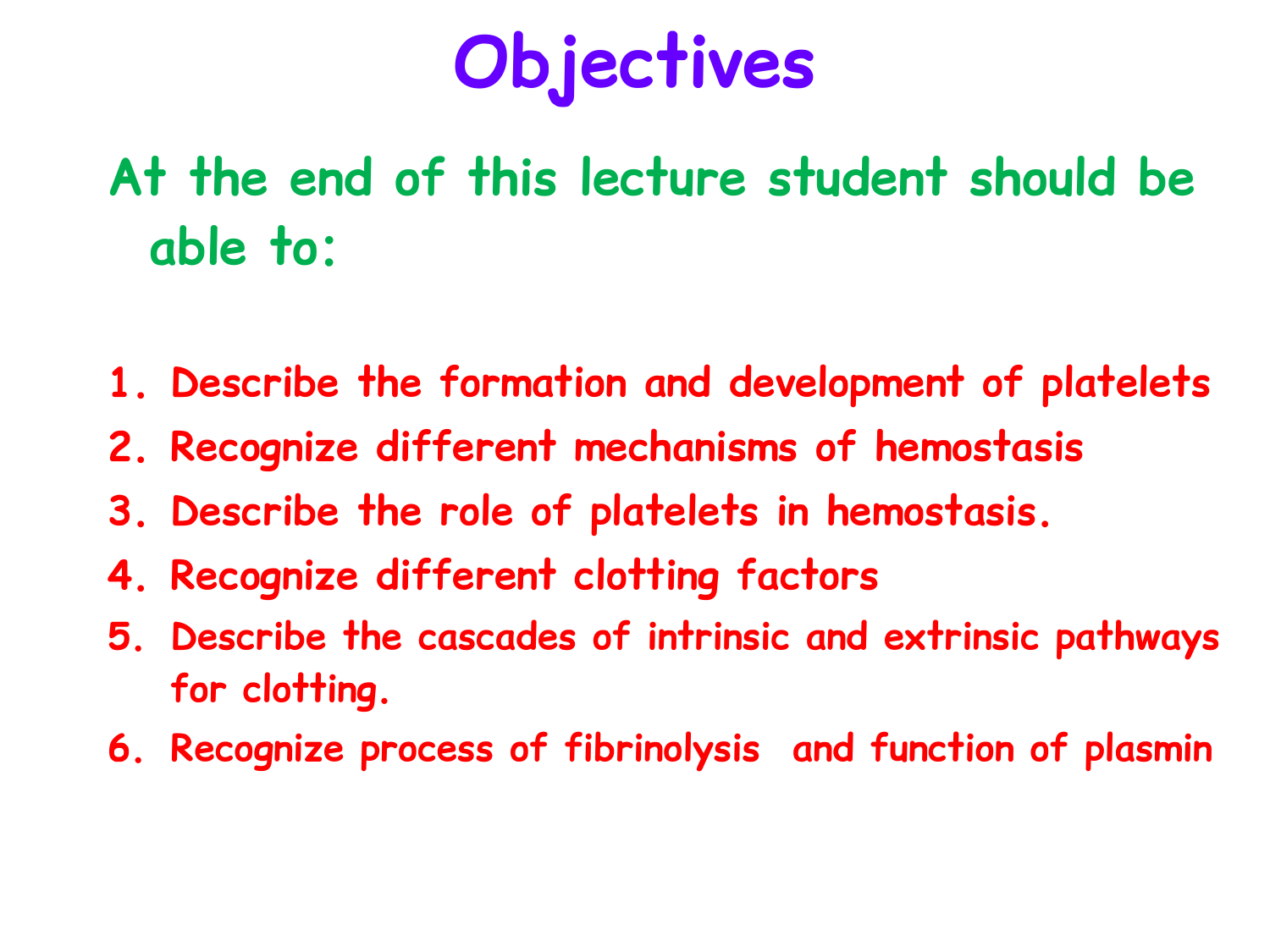

# Objectives
At the end of this lecture student should be able to:

Describe the formation and development of platelets
Recognize different mechanisms of hemostasis
Describe the role of platelets in hemostasis.
Recognize different clotting factors
Describe the cascades of intrinsic and extrinsic pathways for clotting.
Recognize process of fibrinolysis  and function of plasmin